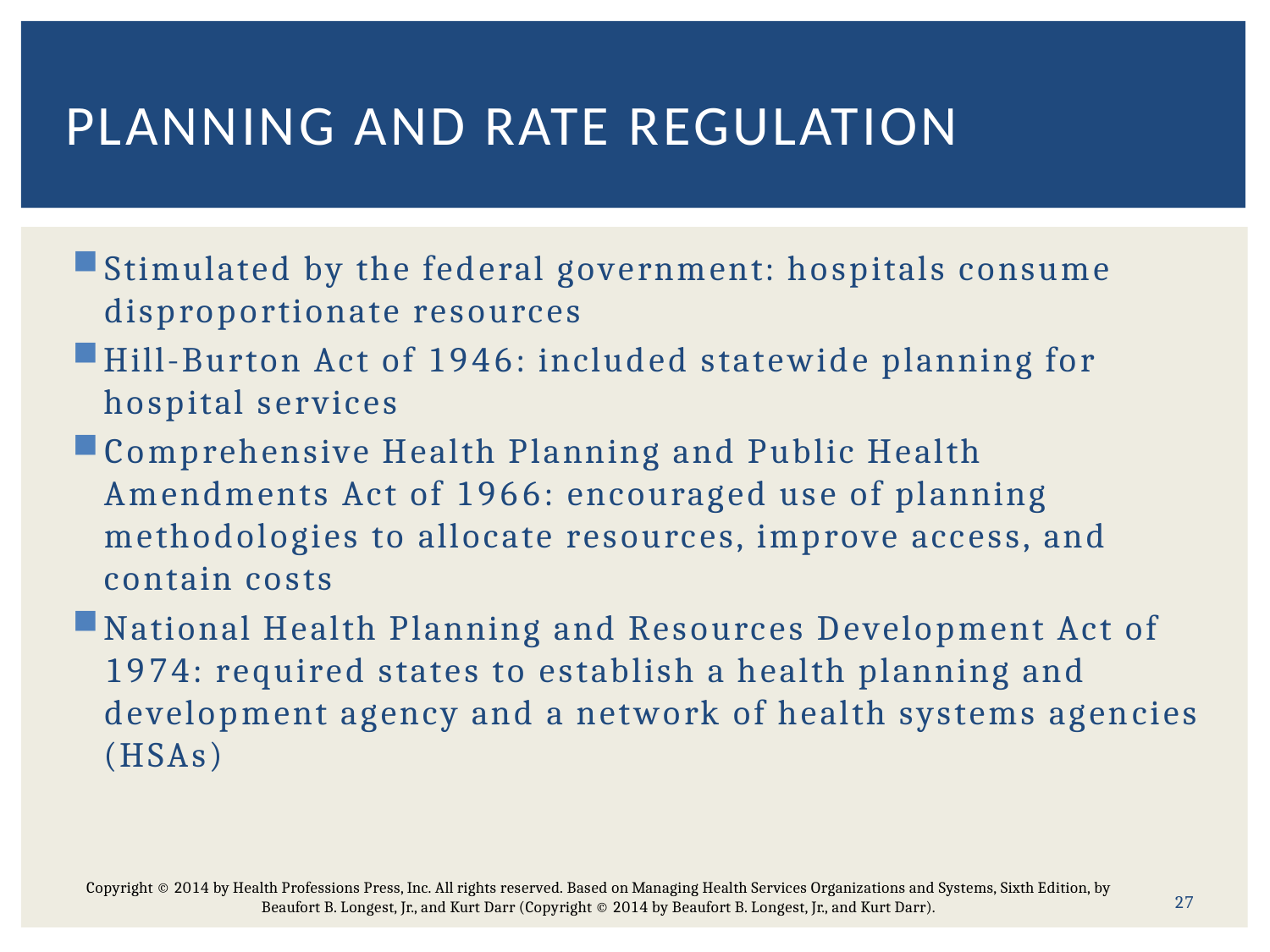

# Planning and Rate Regulation
Stimulated by the federal government: hospitals consume disproportionate resources
Hill-Burton Act of 1946: included statewide planning for hospital services
Comprehensive Health Planning and Public Health Amendments Act of 1966: encouraged use of planning methodologies to allocate resources, improve access, and contain costs
National Health Planning and Resources Development Act of 1974: required states to establish a health planning and development agency and a network of health systems agen­cies (HSAs)
Copyright © 2014 by Health Professions Press, Inc. All rights reserved. Based on Managing Health Services Organizations and Systems, Sixth Edition, by Beaufort B. Longest, Jr., and Kurt Darr (Copyright © 2014 by Beaufort B. Longest, Jr., and Kurt Darr).
27